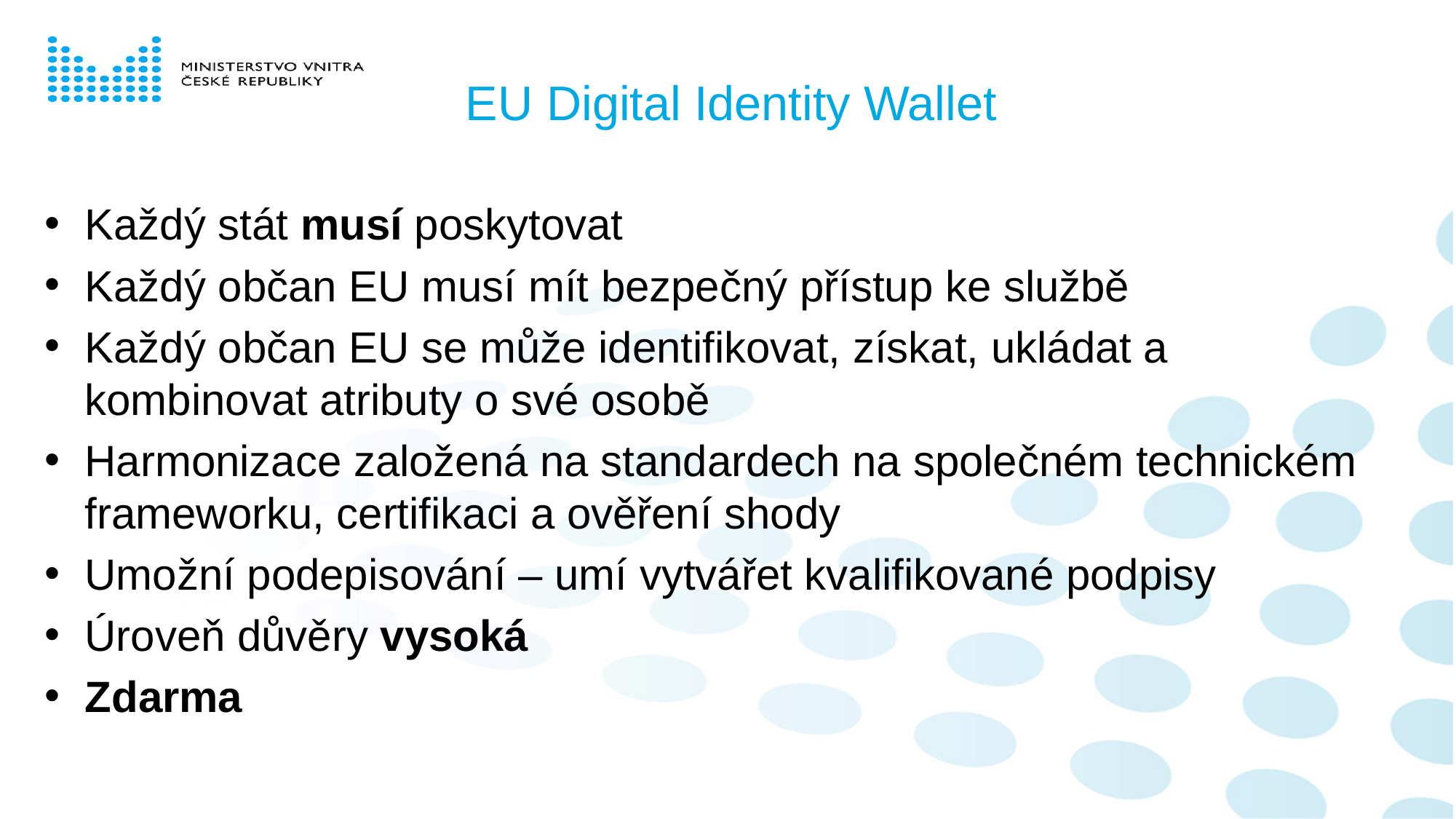

# EU Digital Identity Wallet
Každý stát musí poskytovat
Každý občan EU musí mít bezpečný přístup ke službě
Každý občan EU se může identifikovat, získat, ukládat a kombinovat atributy o své osobě
Harmonizace založená na standardech na společném technickém frameworku, certifikaci a ověření shody
Umožní podepisování – umí vytvářet kvalifikované podpisy
Úroveň důvěry vysoká
Zdarma